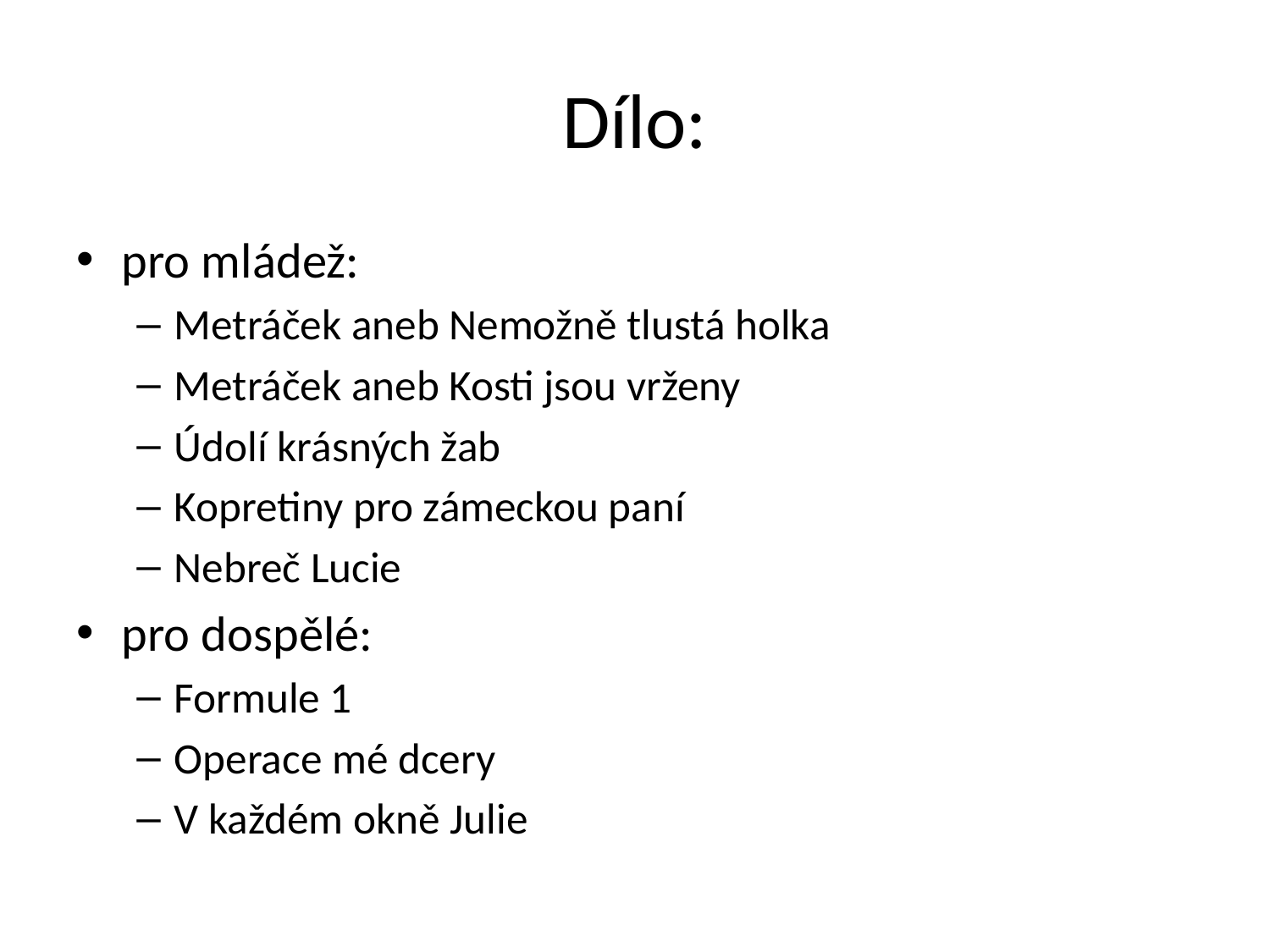

# Dílo:
pro mládež:
Metráček aneb Nemožně tlustá holka
Metráček aneb Kosti jsou vrženy
Údolí krásných žab
Kopretiny pro zámeckou paní
Nebreč Lucie
pro dospělé:
Formule 1
Operace mé dcery
V každém okně Julie